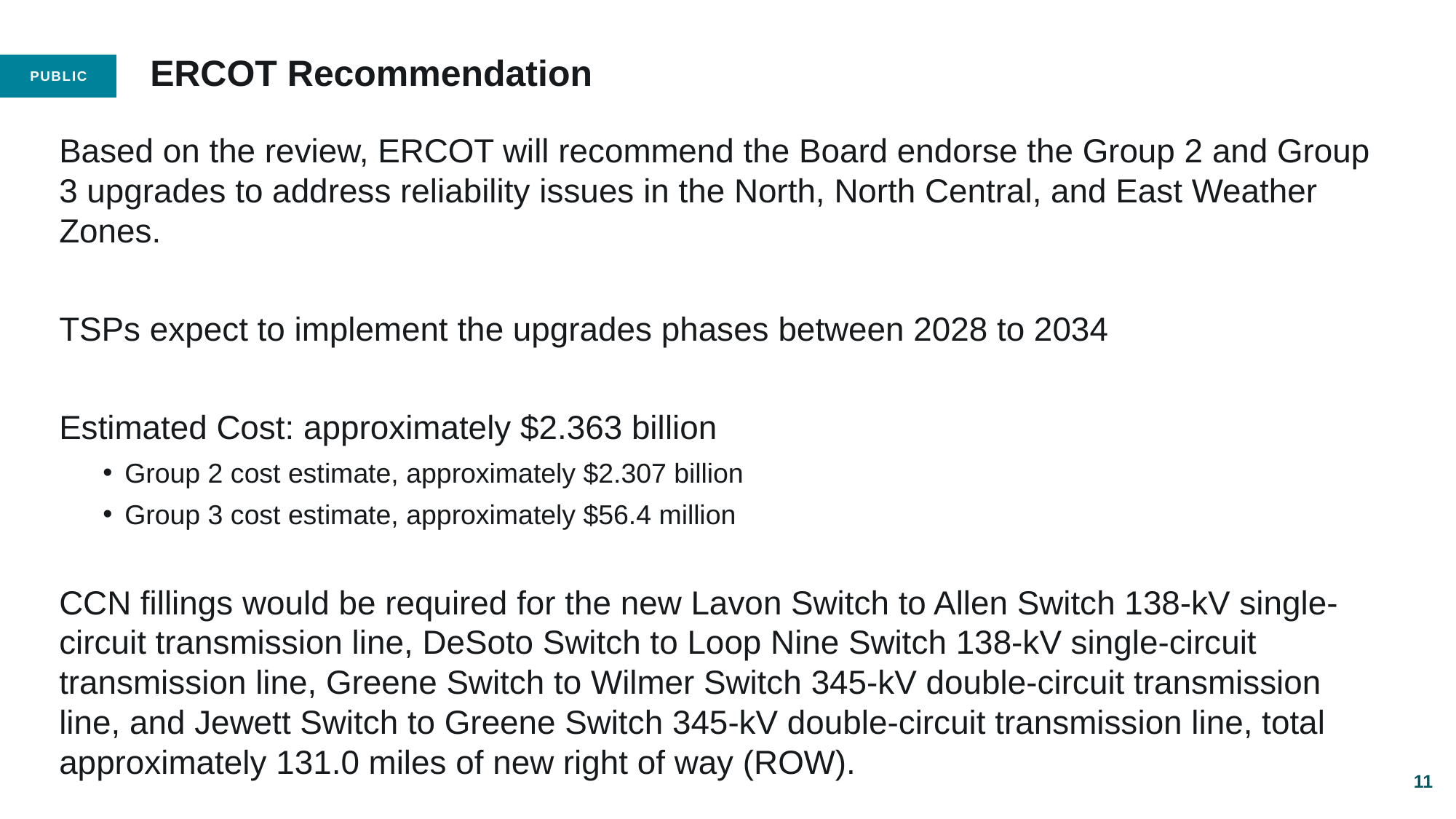

# ERCOT Recommendation
Based on the review, ERCOT will recommend the Board endorse the Group 2 and Group 3 upgrades to address reliability issues in the North, North Central, and East Weather Zones.

TSPs expect to implement the upgrades phases between 2028 to 2034

Estimated Cost: approximately $2.363 billion
Group 2 cost estimate, approximately $2.307 billion
Group 3 cost estimate, approximately $56.4 million

CCN fillings would be required for the new Lavon Switch to Allen Switch 138-kV single-circuit transmission line, DeSoto Switch to Loop Nine Switch 138-kV single-circuit transmission line, Greene Switch to Wilmer Switch 345-kV double-circuit transmission line, and Jewett Switch to Greene Switch 345-kV double-circuit transmission line, total approximately 131.0 miles of new right of way (ROW).

11